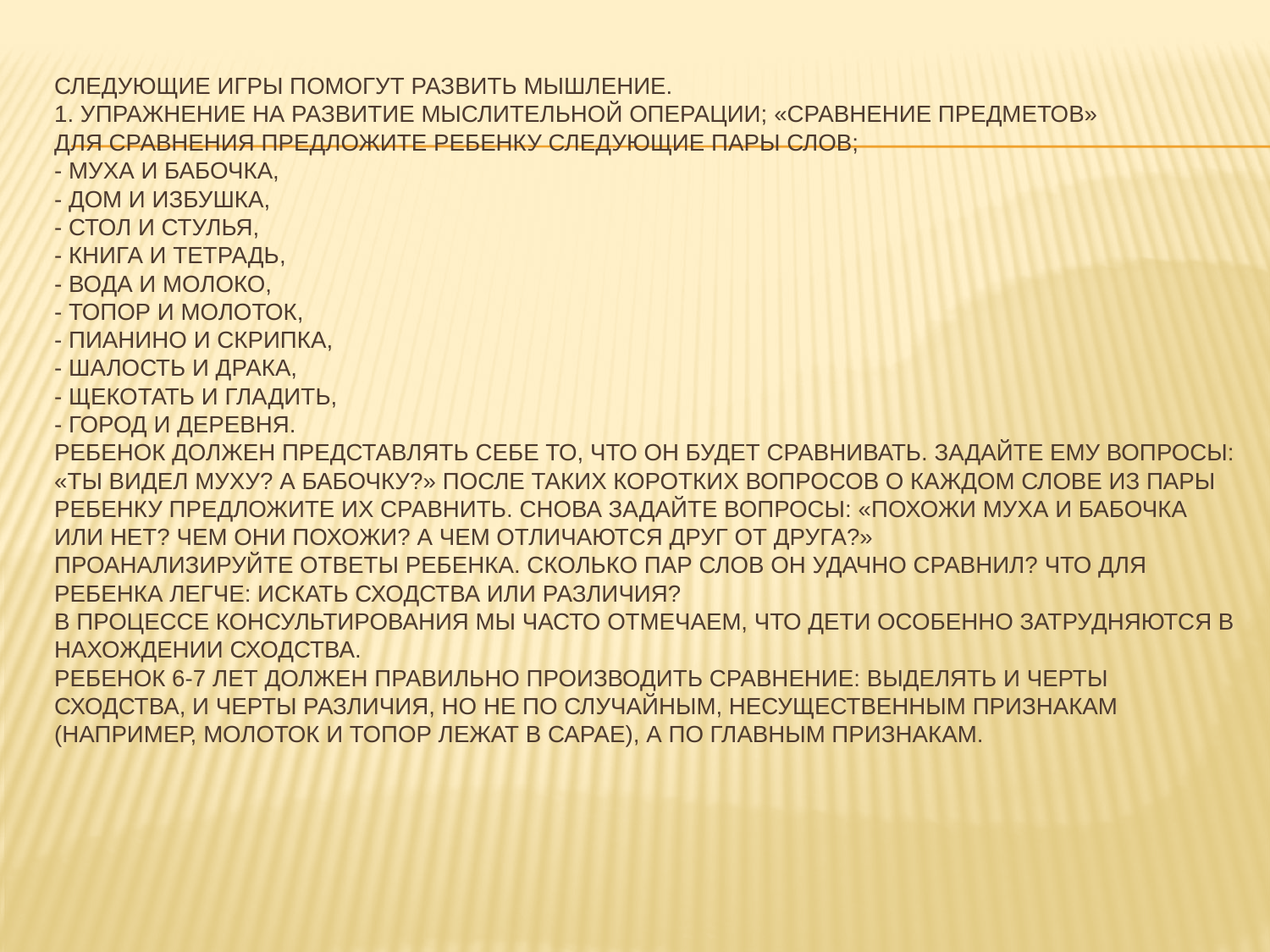

# Следующие игры помогут развить мышление. 1. Упражнение на развитие мыслительной операции; «Сравнение предметов» Для сравнения предложите ребенку следующие пары слов; - МУХА И БАБОЧКА, - ДОМ И ИЗБУШКА, - СТОЛ И СТУЛЬЯ, - КНИГА И ТЕТРАДЬ, - ВОДА И МОЛОКО, - ТОПОР И МОЛОТОК, - ПИАНИНО И СКРИПКА, - ШАЛОСТЬ И ДРАКА, - ЩЕКОТАТЬ И ГЛАДИТЬ, - ГОРОД И ДЕРЕВНЯ. Ребенок должен представлять себе то, что он будет сравнивать. Задайте ему вопросы: «Ты видел муху? А бабочку?» После таких коротких вопросов о каждом слове из пары ребенку предложите их сравнить. Снова задайте вопросы: «Похожи муха и бабочка или нет? Чем они похожи? А чем отличаются друг от друга?» Проанализируйте ответы ребенка. Сколько пар слов он удачно сравнил? Что для ребенка легче: искать сходства или различия? В процессе консультирования мы часто отмечаем, что дети особенно затрудняются в нахождении сходства. Ребенок 6-7 лет должен правильно производить сравнение: выделять и черты сходства, и черты различия, но не по случайным, несущественным признакам (например, молоток и топор лежат в сарае), а по главным признакам.